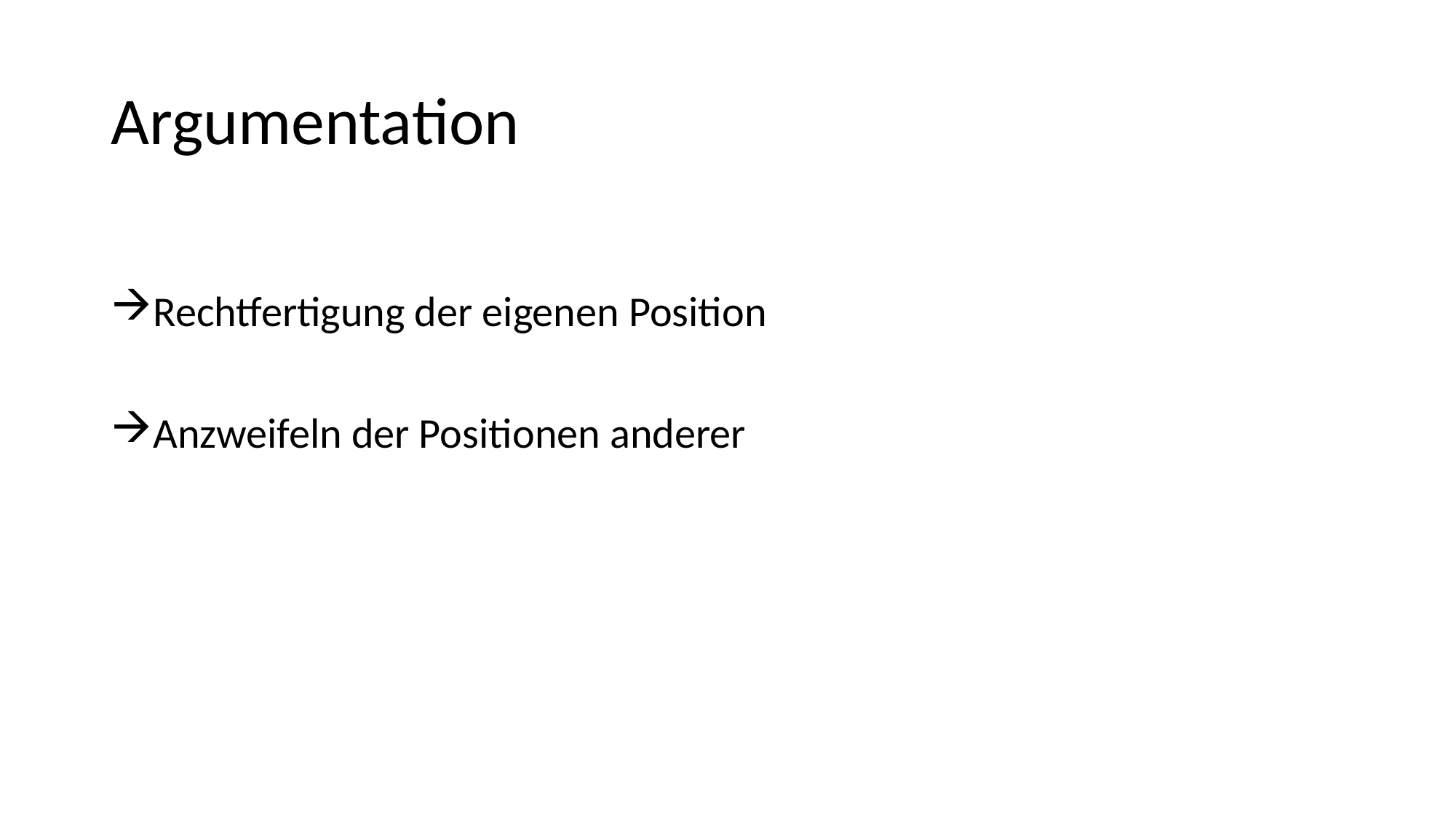

# Argumentation

Rechtfertigung der eigenen Position

Anzweifeln der Positionen anderer